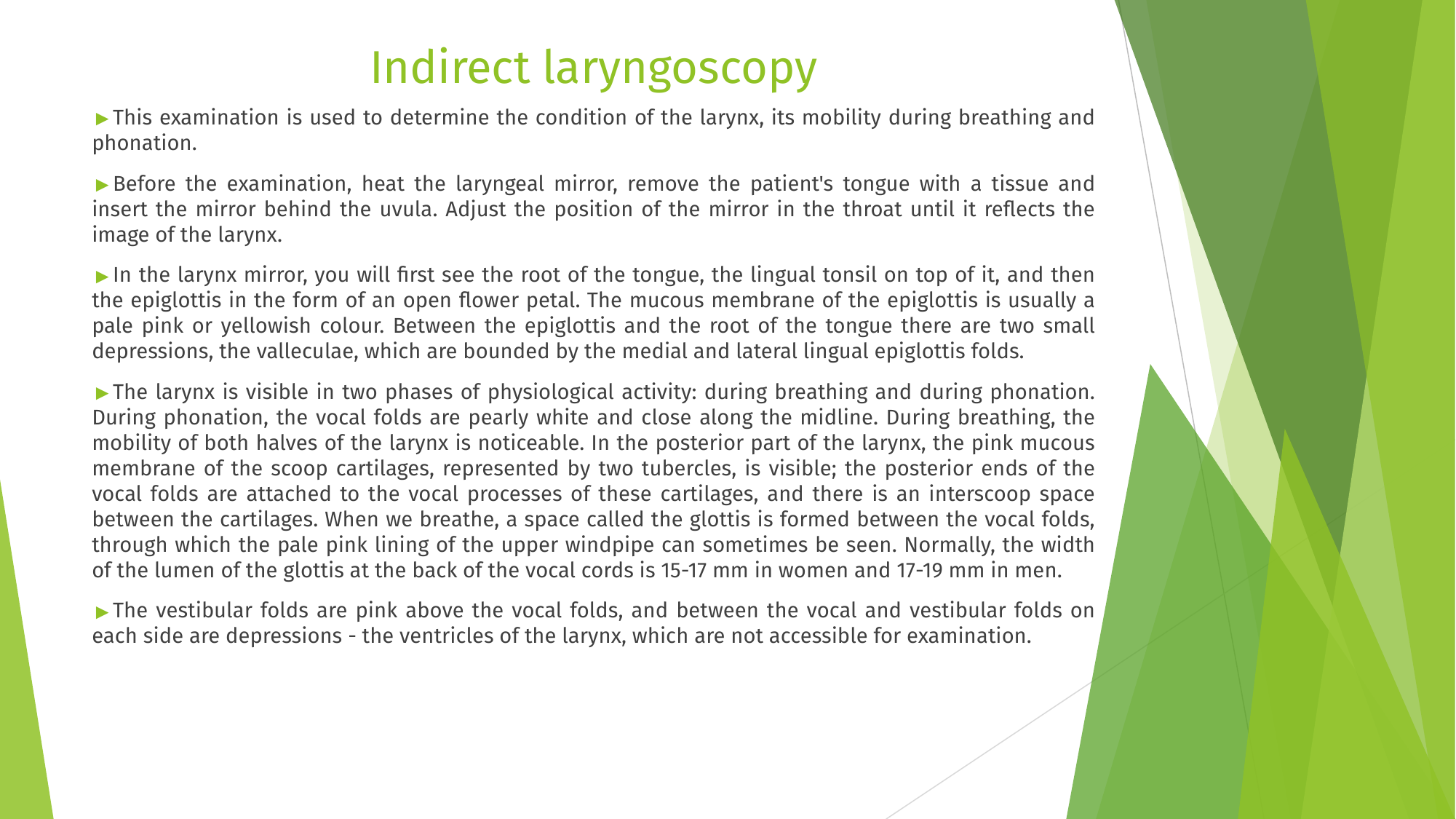

# Indirect laryngoscopy
This examination is used to determine the condition of the larynx, its mobility during breathing and phonation.
Before the examination, heat the laryngeal mirror, remove the patient's tongue with a tissue and insert the mirror behind the uvula. Adjust the position of the mirror in the throat until it reflects the image of the larynx.
In the larynx mirror, you will first see the root of the tongue, the lingual tonsil on top of it, and then the epiglottis in the form of an open flower petal. The mucous membrane of the epiglottis is usually a pale pink or yellowish colour. Between the epiglottis and the root of the tongue there are two small depressions, the valleculae, which are bounded by the medial and lateral lingual epiglottis folds.
The larynx is visible in two phases of physiological activity: during breathing and during phonation. During phonation, the vocal folds are pearly white and close along the midline. During breathing, the mobility of both halves of the larynx is noticeable. In the posterior part of the larynx, the pink mucous membrane of the scoop cartilages, represented by two tubercles, is visible; the posterior ends of the vocal folds are attached to the vocal processes of these cartilages, and there is an interscoop space between the cartilages. When we breathe, a space called the glottis is formed between the vocal folds, through which the pale pink lining of the upper windpipe can sometimes be seen. Normally, the width of the lumen of the glottis at the back of the vocal cords is 15-17 mm in women and 17-19 mm in men.
The vestibular folds are pink above the vocal folds, and between the vocal and vestibular folds on each side are depressions - the ventricles of the larynx, which are not accessible for examination.